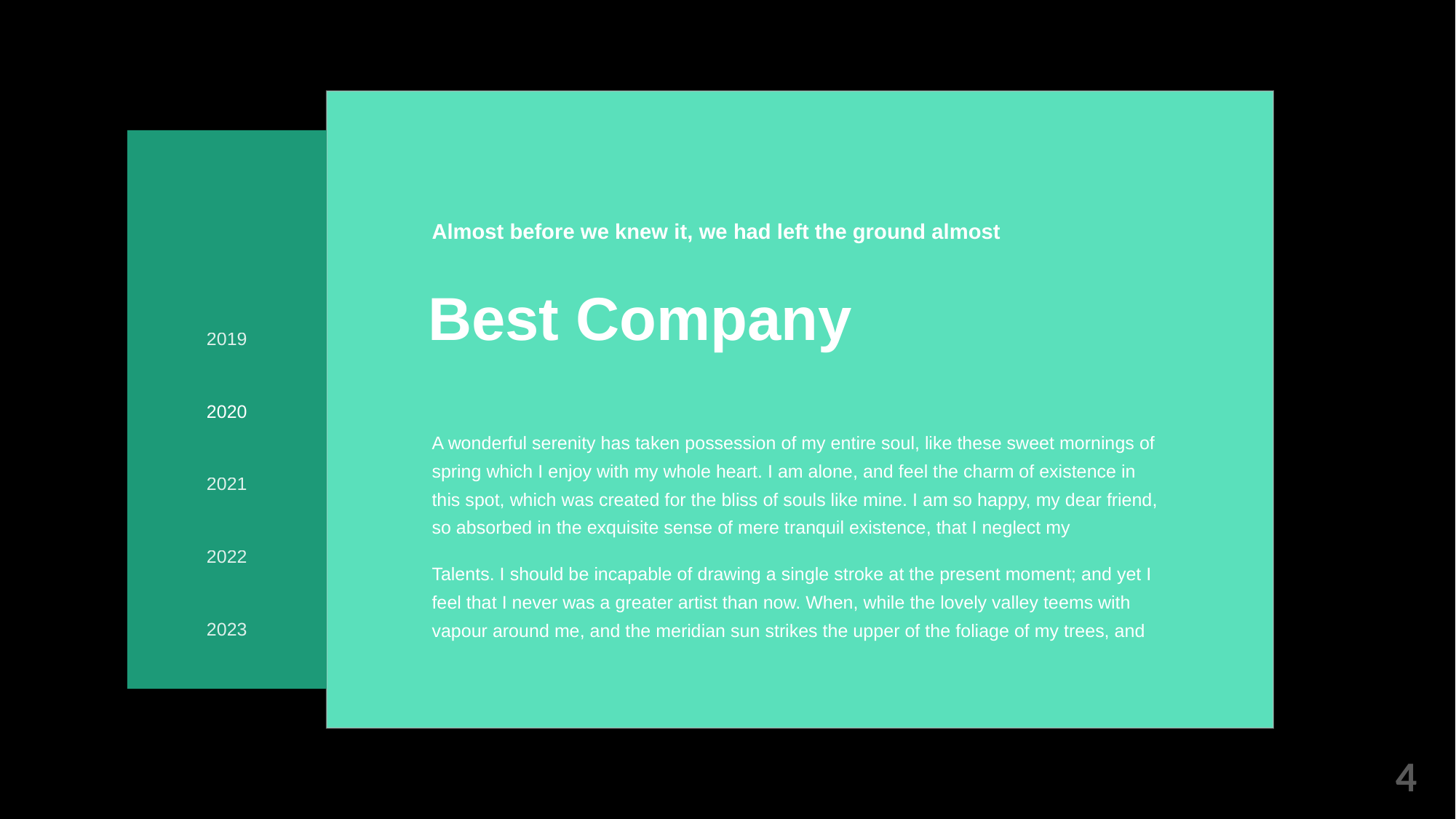

Almost before we knew it, we had left the ground almost
Best Company
2019
2020
2021
2022
2023
A wonderful serenity has taken possession of my entire soul, like these sweet mornings of spring which I enjoy with my whole heart. I am alone, and feel the charm of existence in this spot, which was created for the bliss of souls like mine. I am so happy, my dear friend, so absorbed in the exquisite sense of mere tranquil existence, that I neglect my
Talents. I should be incapable of drawing a single stroke at the present moment; and yet I feel that I never was a greater artist than now. When, while the lovely valley teems with vapour around me, and the meridian sun strikes the upper of the foliage of my trees, and